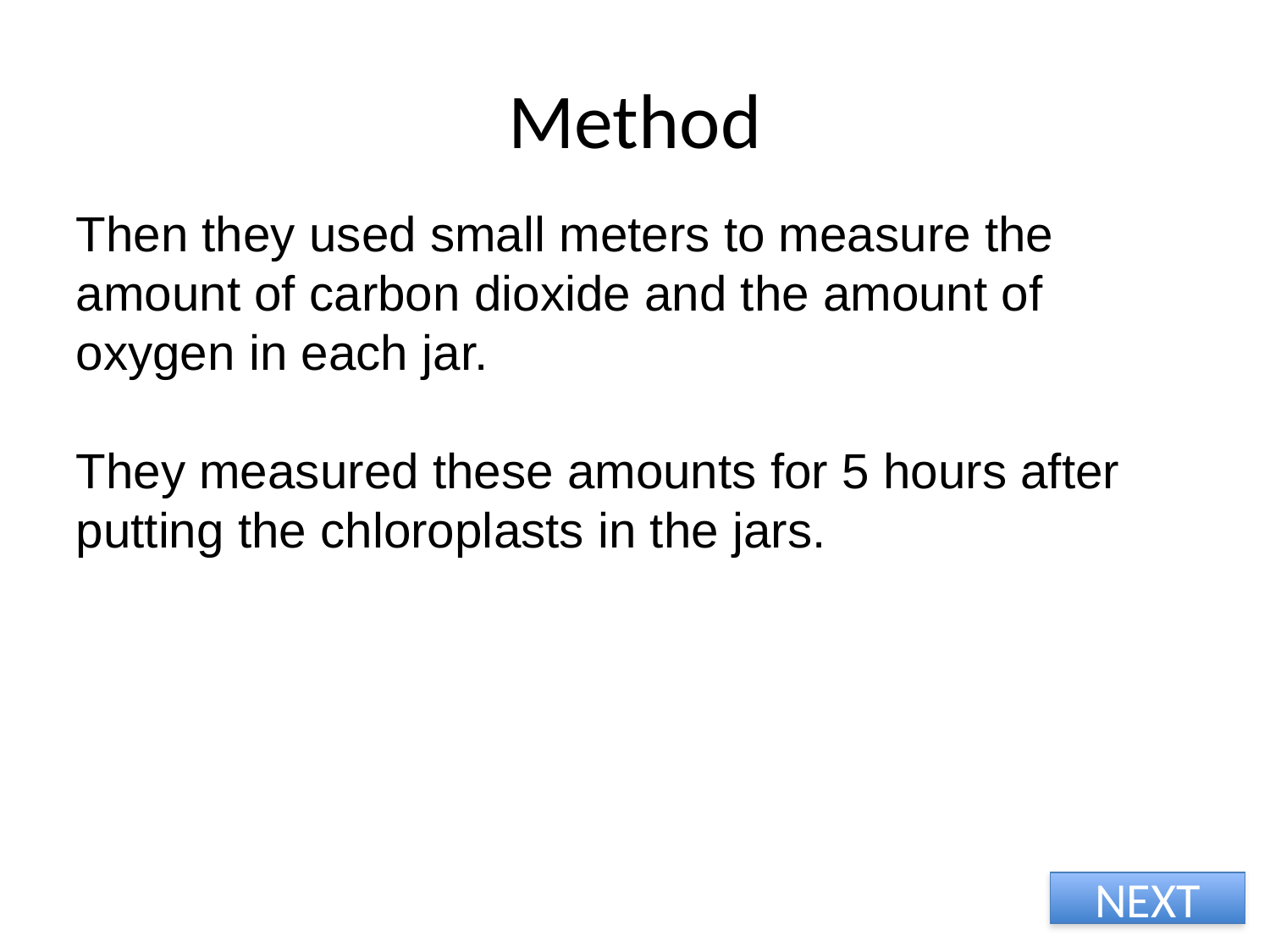

# Method
Then they used small meters to measure the amount of carbon dioxide and the amount of oxygen in each jar.

They measured these amounts for 5 hours after putting the chloroplasts in the jars.
NEXT